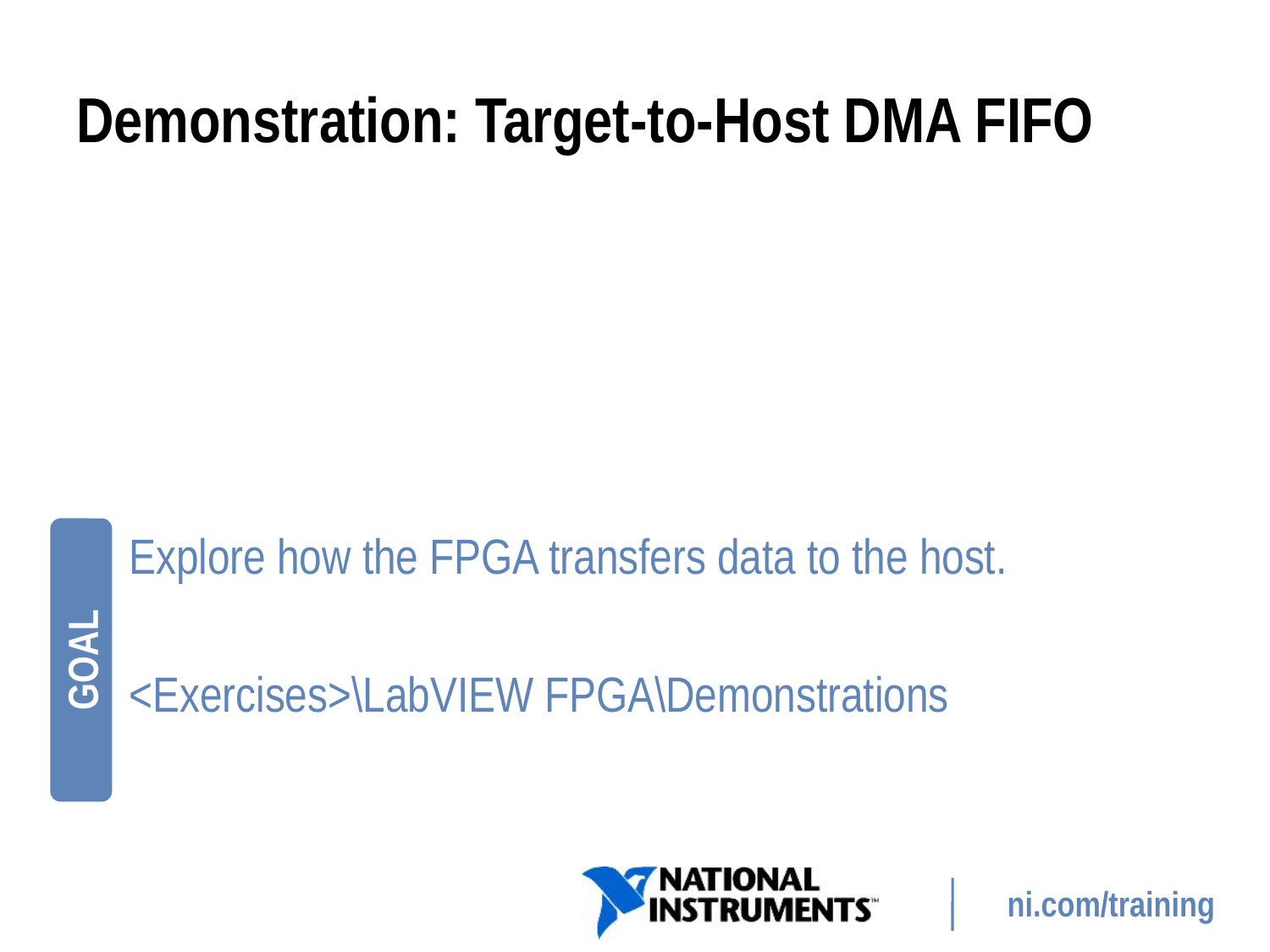

# Demonstration: Target-to-Host DMA FIFO
Explore how the FPGA transfers data to the host.

<Exercises>\LabVIEW FPGA\Demonstrations